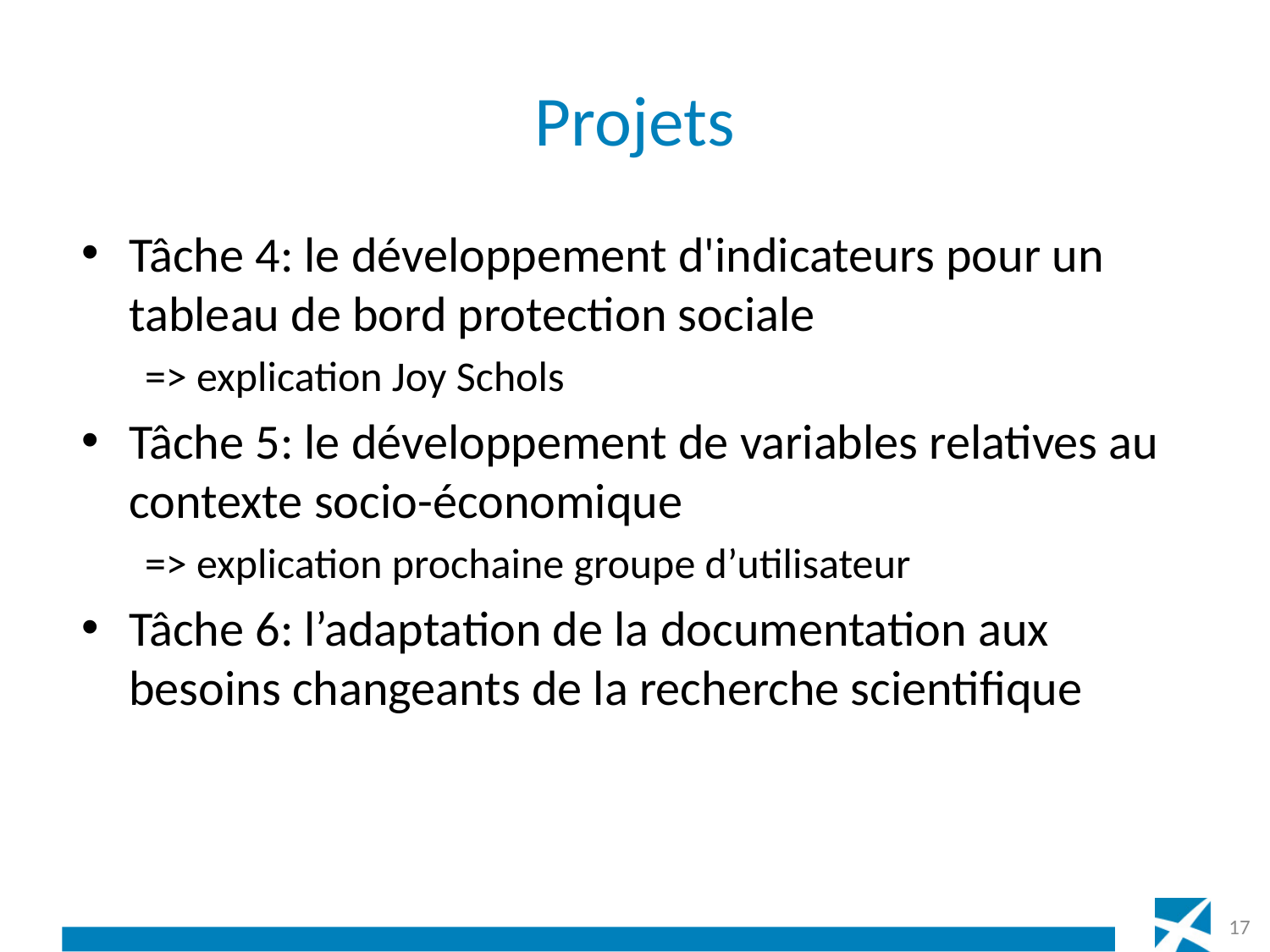

# Projets
Tâche 4: le développement d'indicateurs pour un tableau de bord protection sociale
=> explication Joy Schols
Tâche 5: le développement de variables relatives au contexte socio-économique
=> explication prochaine groupe d’utilisateur
Tâche 6: l’adaptation de la documentation aux besoins changeants de la recherche scientifique

17